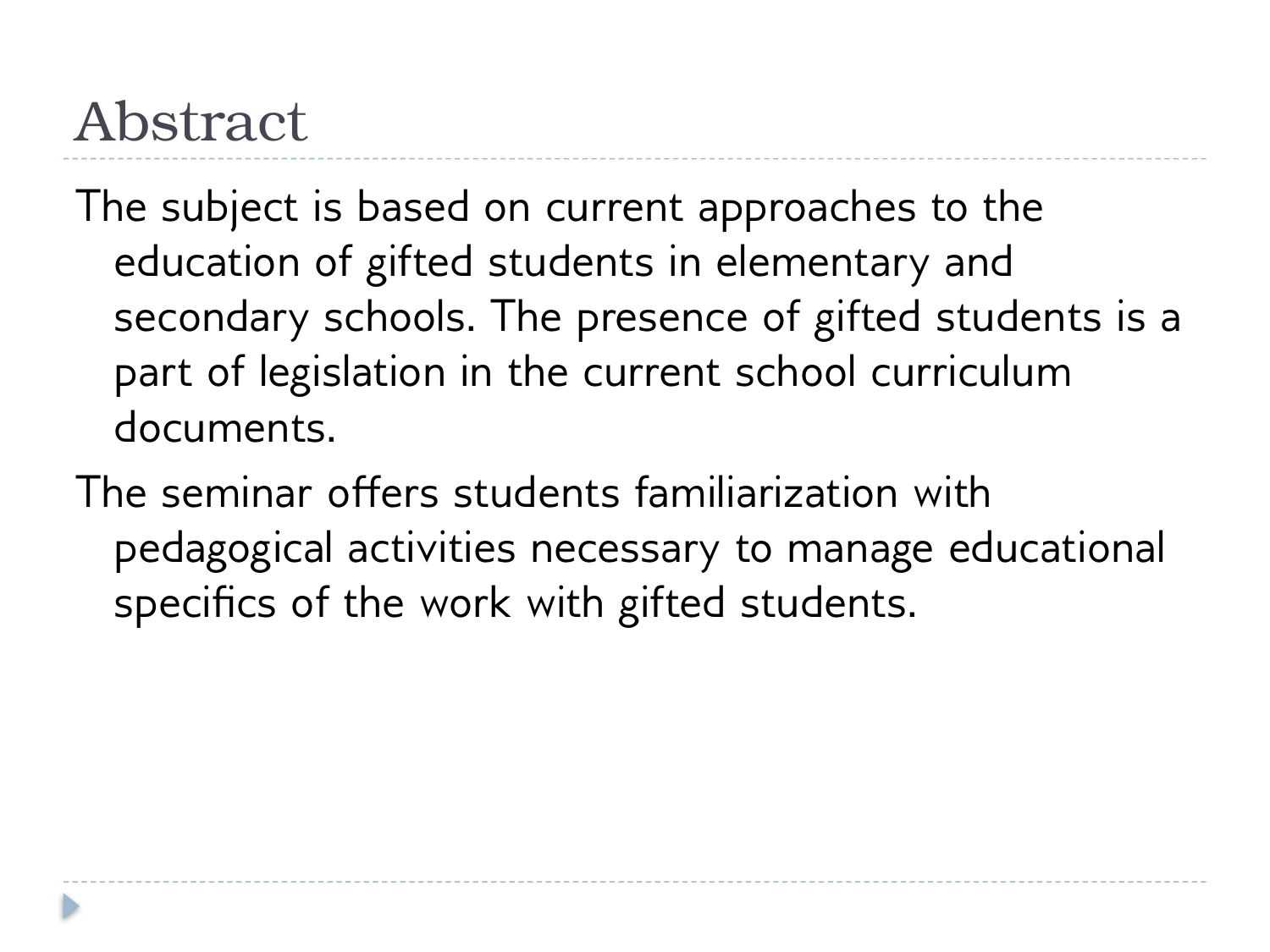

# Abstract
The subject is based on current approaches to the education of gifted students in elementary and secondary schools. The presence of gifted students is a part of legislation in the current school curriculum documents.
The seminar offers students familiarization with pedagogical activities necessary to manage educational specifics of the work with gifted students.